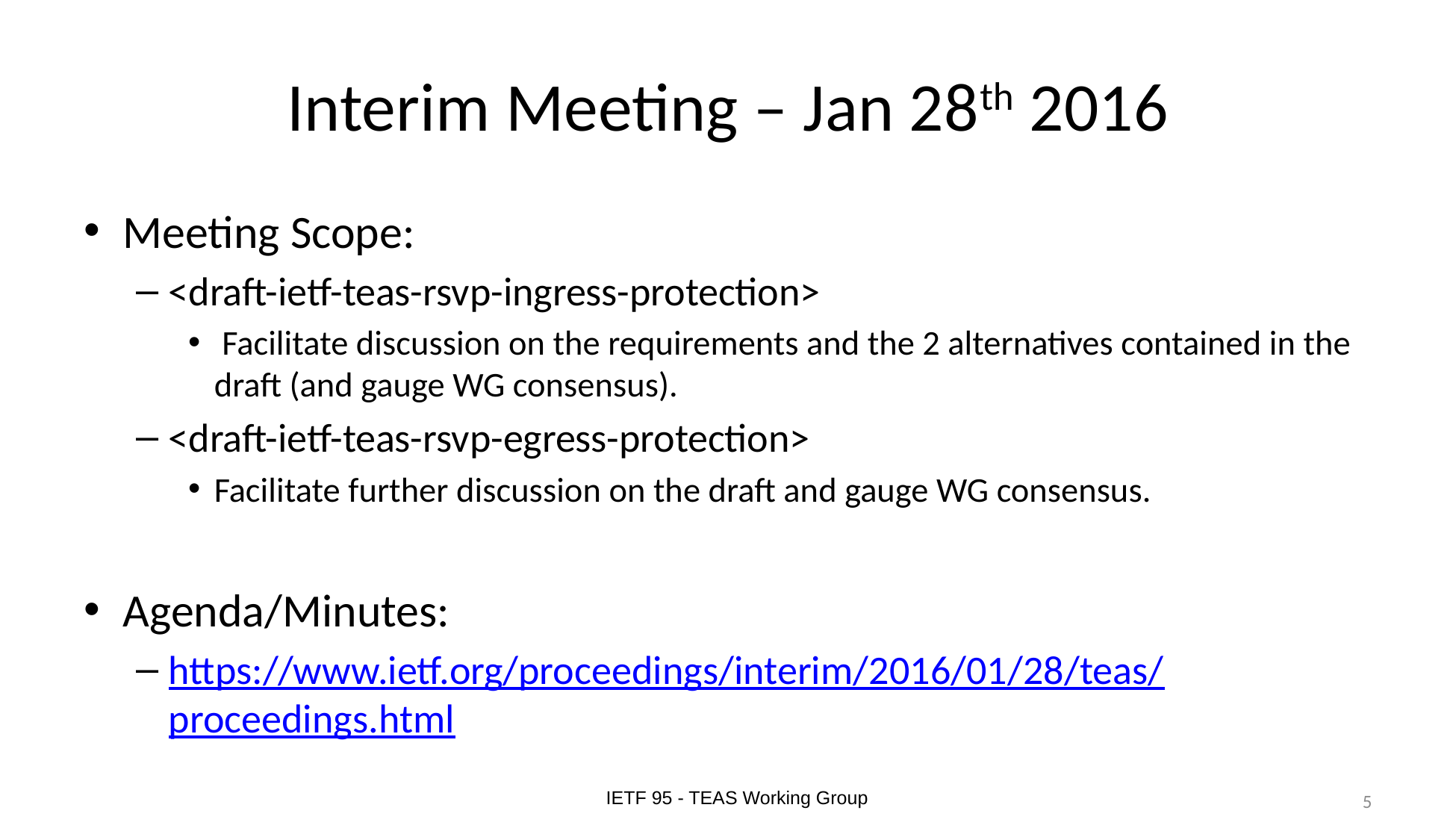

# Interim Meeting – Jan 28th 2016
Meeting Scope:
<draft-ietf-teas-rsvp-ingress-protection>
 Facilitate discussion on the requirements and the 2 alternatives contained in the draft (and gauge WG consensus).
<draft-ietf-teas-rsvp-egress-protection>
Facilitate further discussion on the draft and gauge WG consensus.

Agenda/Minutes:
https://www.ietf.org/proceedings/interim/2016/01/28/teas/proceedings.html

IETF 95 - TEAS Working Group
5